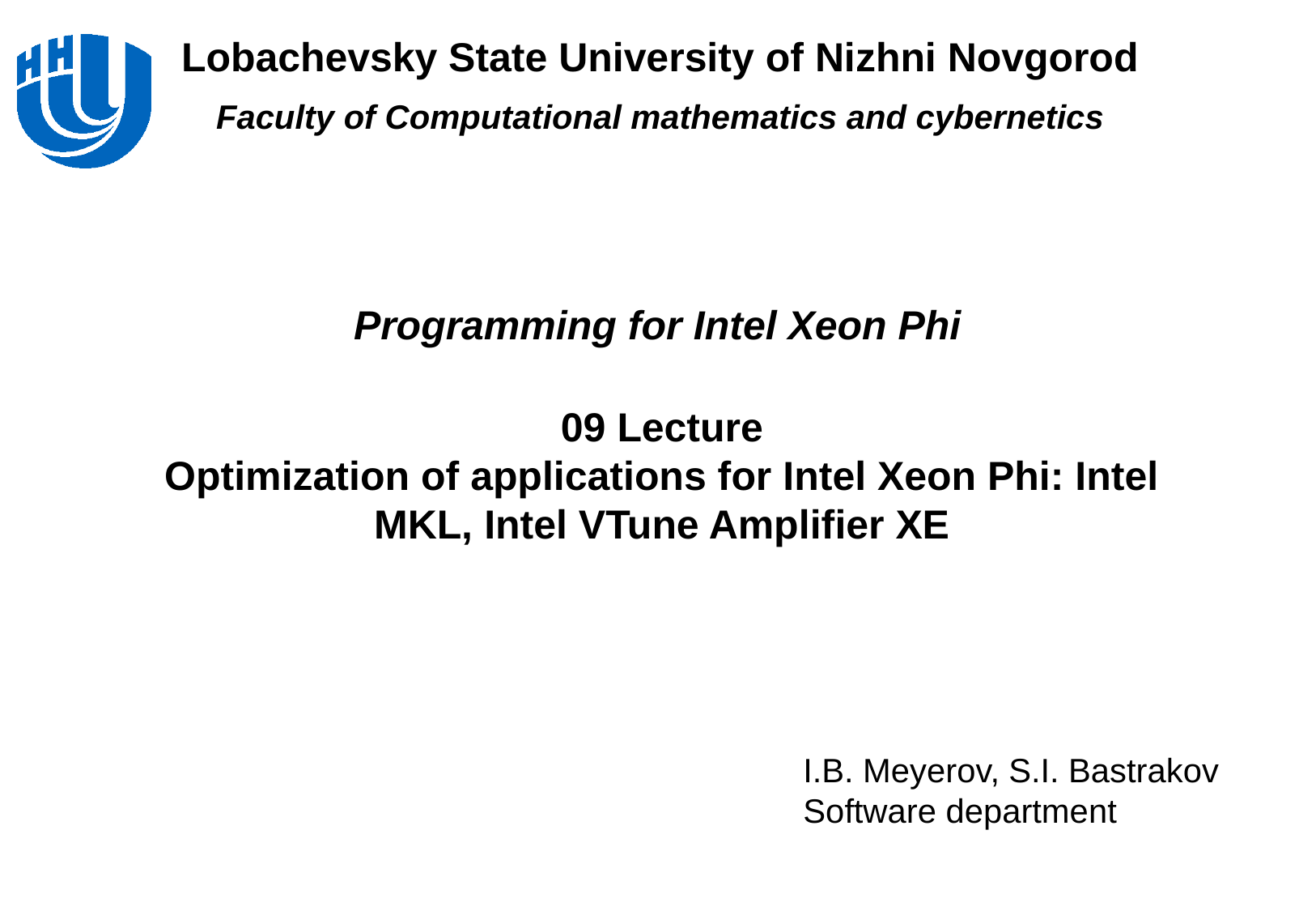

Programming for Intel Xeon Phi
# 09 Lecture Optimization of applications for Intel Xeon Phi: Intel MKL, Intel VTune Amplifier XE
I.B. Meyerov, S.I. Bastrakov
Software department